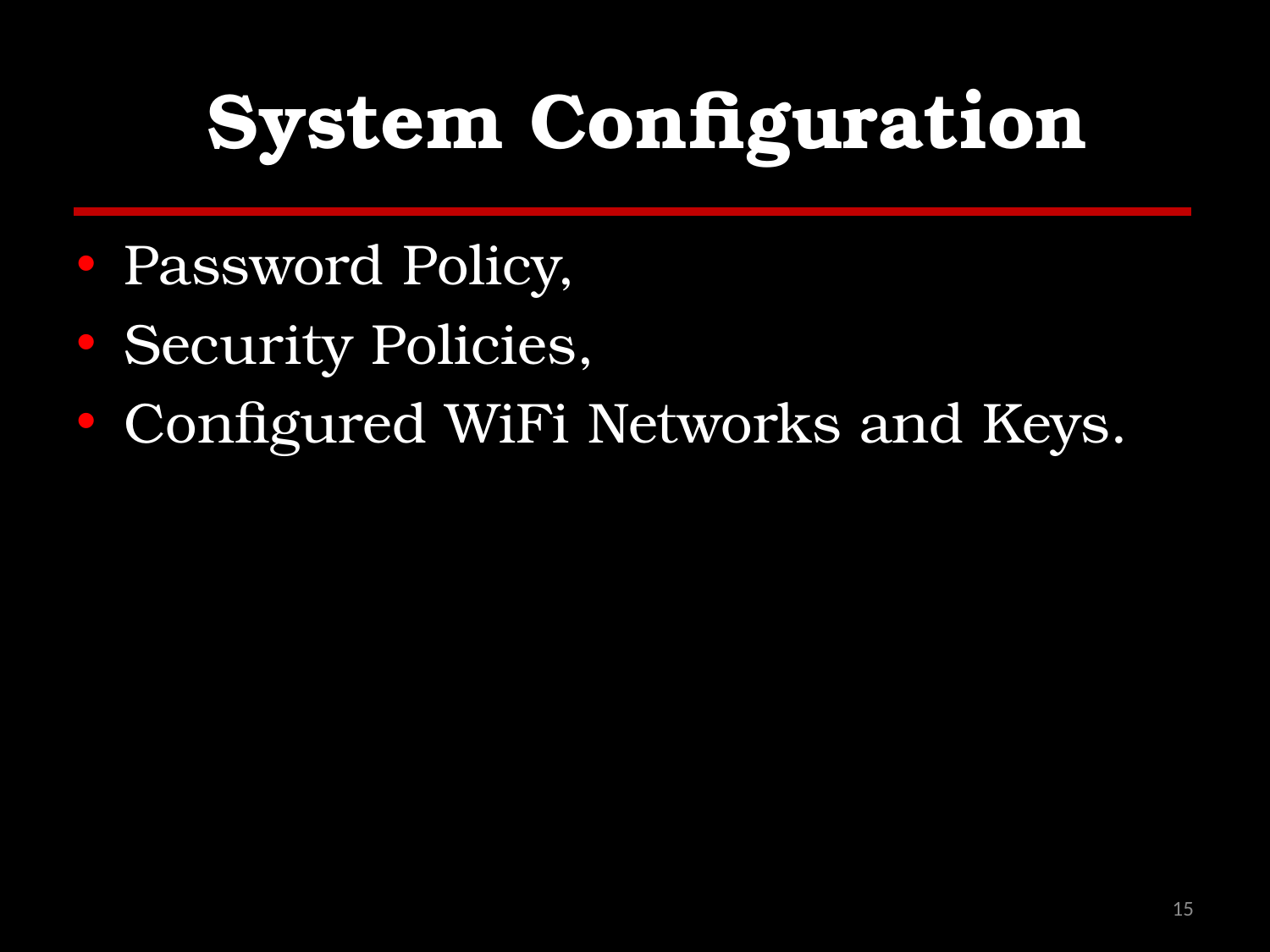

# System Configuration
Password Policy,
Security Policies,
Configured WiFi Networks and Keys.
15